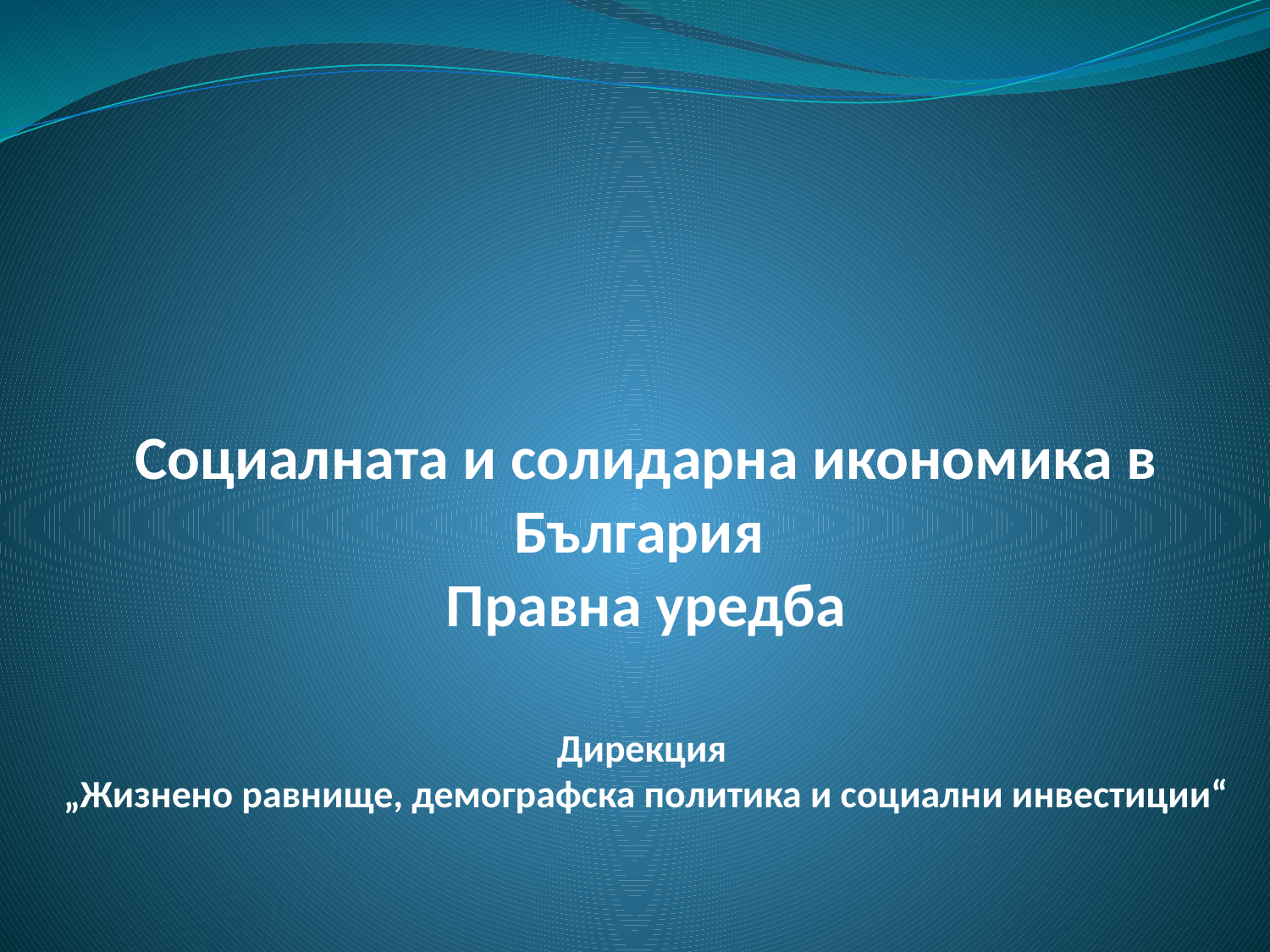

# Социалната и солидарна икономика в България Правна уредба Дирекция „Жизнено равнище, демографска политика и социални инвестиции“